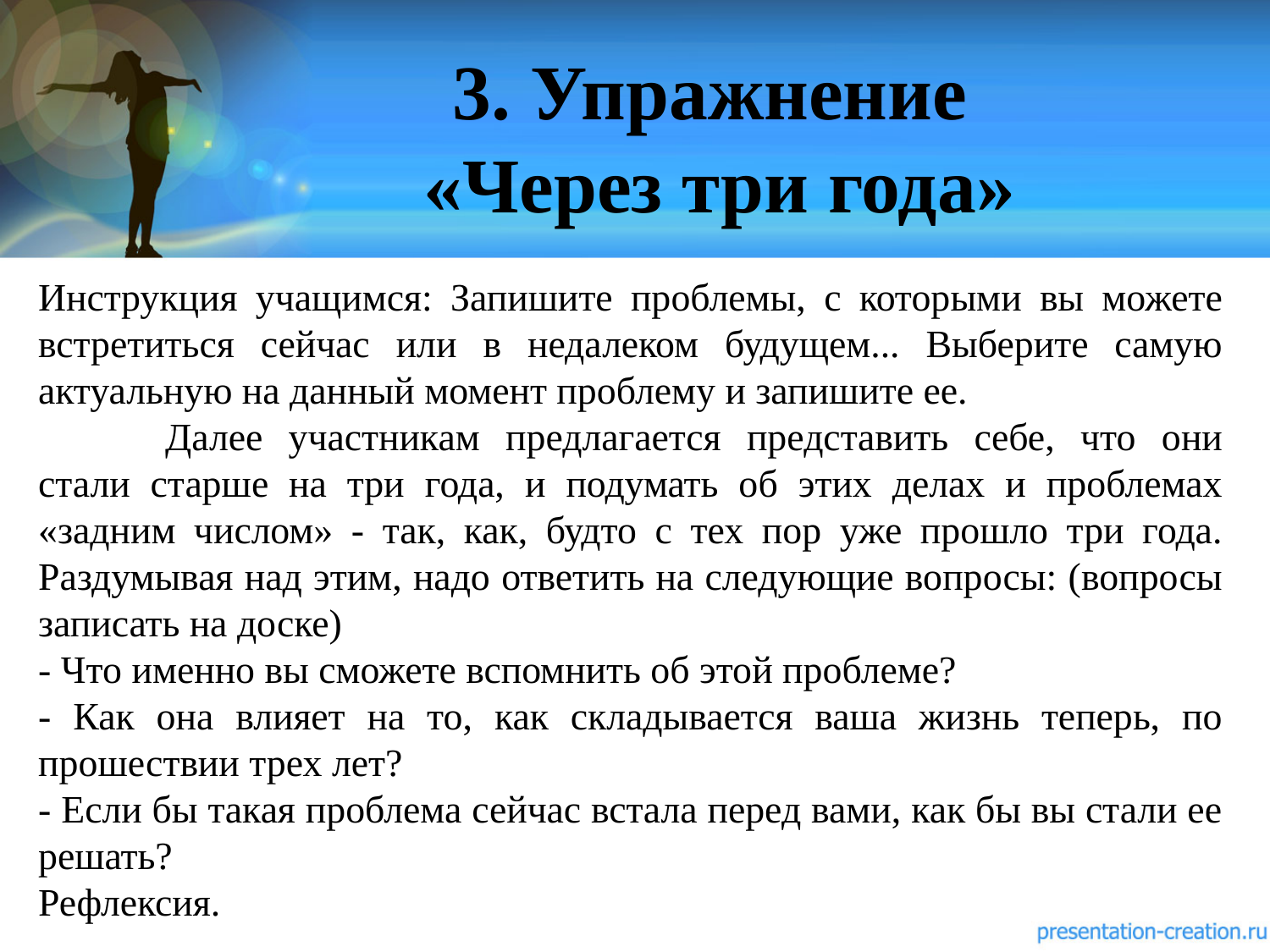

3. Упражнение
«Через три года»
Инструкция учащимся: Запишите проблемы, с которыми вы можете встретиться сейчас или в недалеком будущем... Выберите самую актуальную на данный момент проблему и запишите ее.
	Далее участникам предлагается представить себе, что они стали старше на три года, и подумать об этих делах и проблемах «задним числом» - так, как, будто с тех пор уже прошло три года. Раздумывая над этим, надо ответить на следующие вопросы: (вопросы записать на доске)
- Что именно вы сможете вспомнить об этой проблеме?
- Как она влияет на то, как складывается ваша жизнь теперь, по прошествии трех лет?
- Если бы такая проблема сейчас встала перед вами, как бы вы стали ее решать?
Рефлексия.